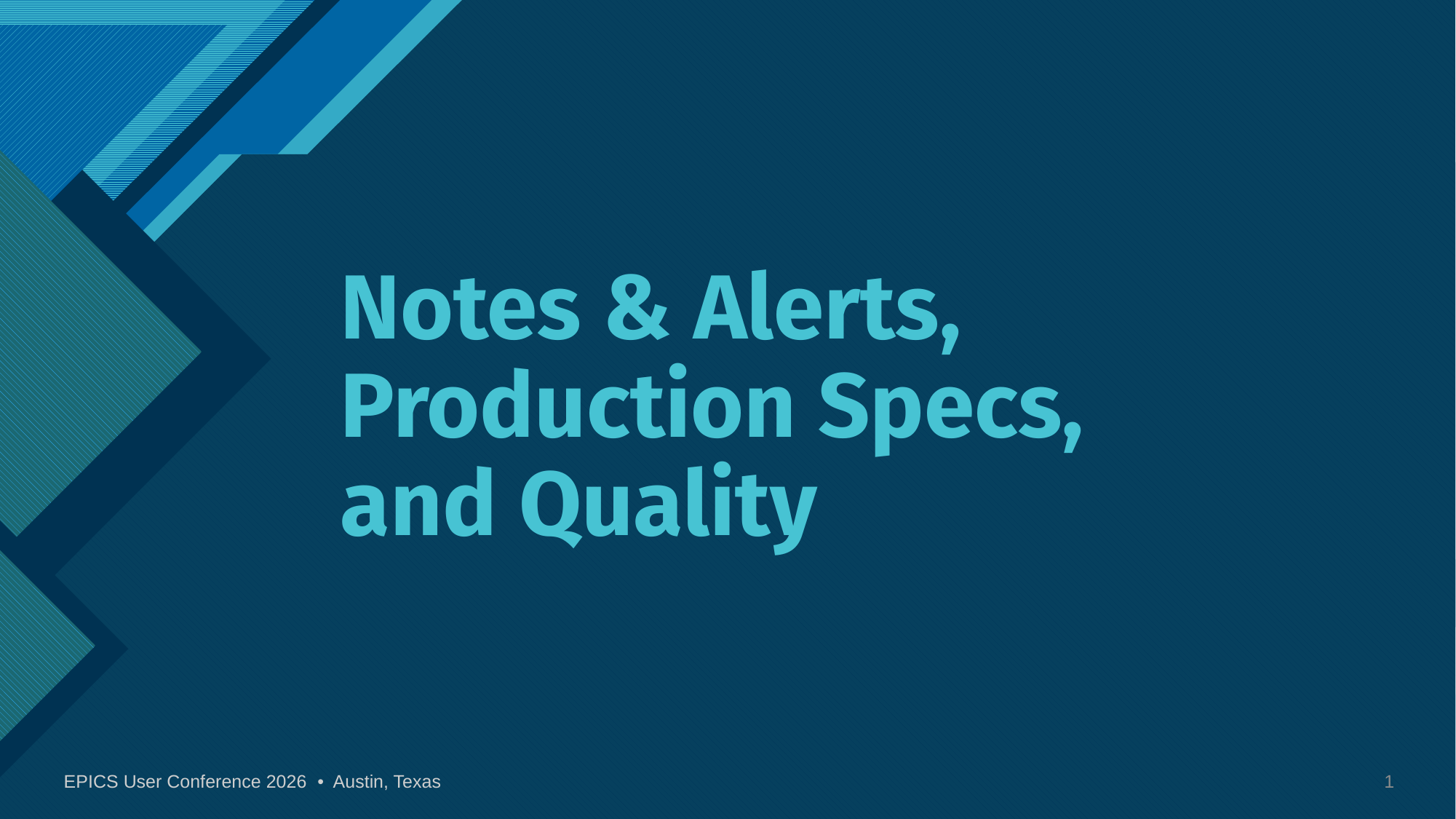

# Notes & Alerts, Production Specs, and Quality

EPICS User Conference 2026  •  Austin, Texas
1